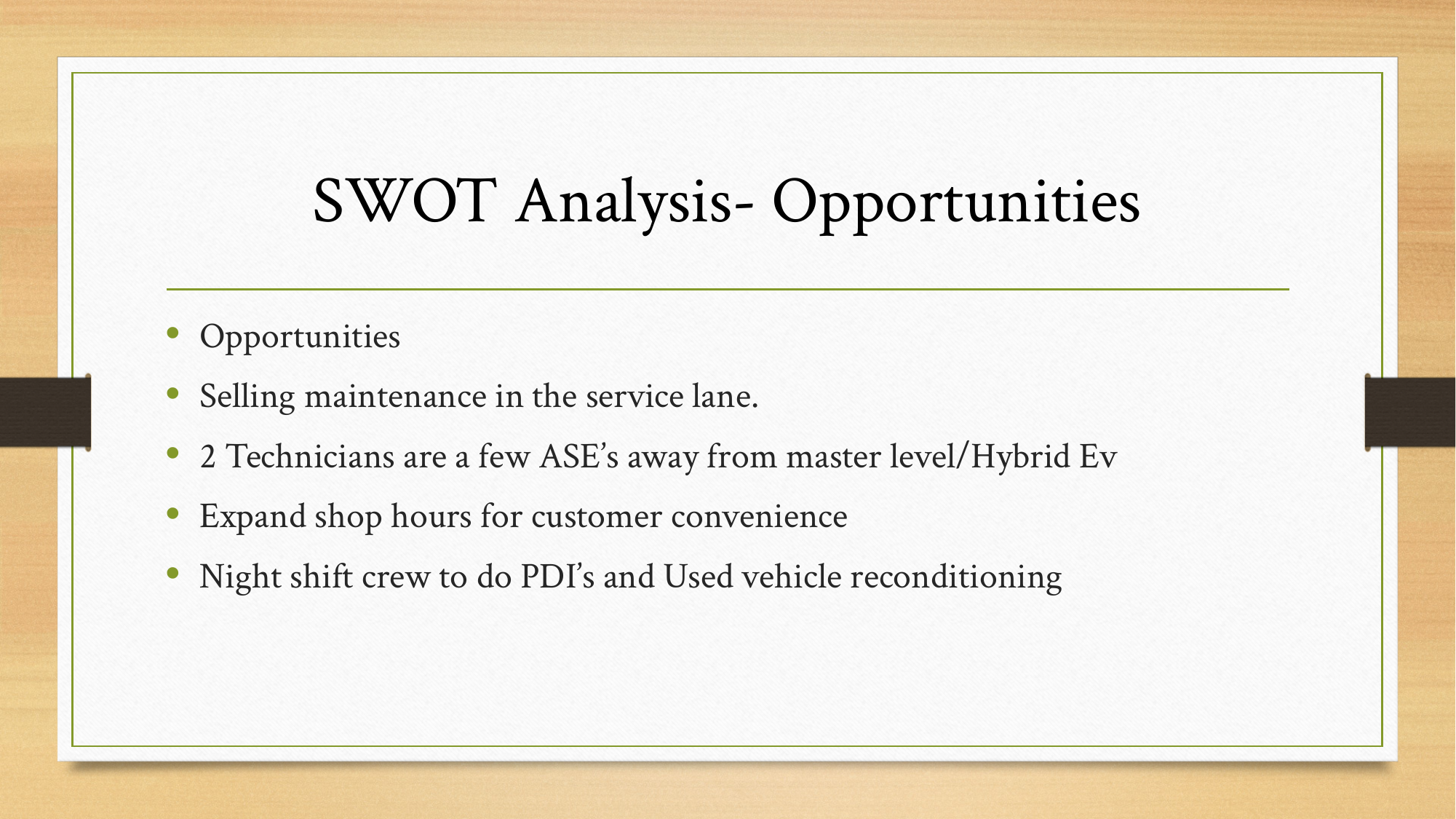

# SWOT Analysis- Opportunities
Opportunities
Selling maintenance in the service lane.
2 Technicians are a few ASE’s away from master level/Hybrid Ev
Expand shop hours for customer convenience
Night shift crew to do PDI’s and Used vehicle reconditioning